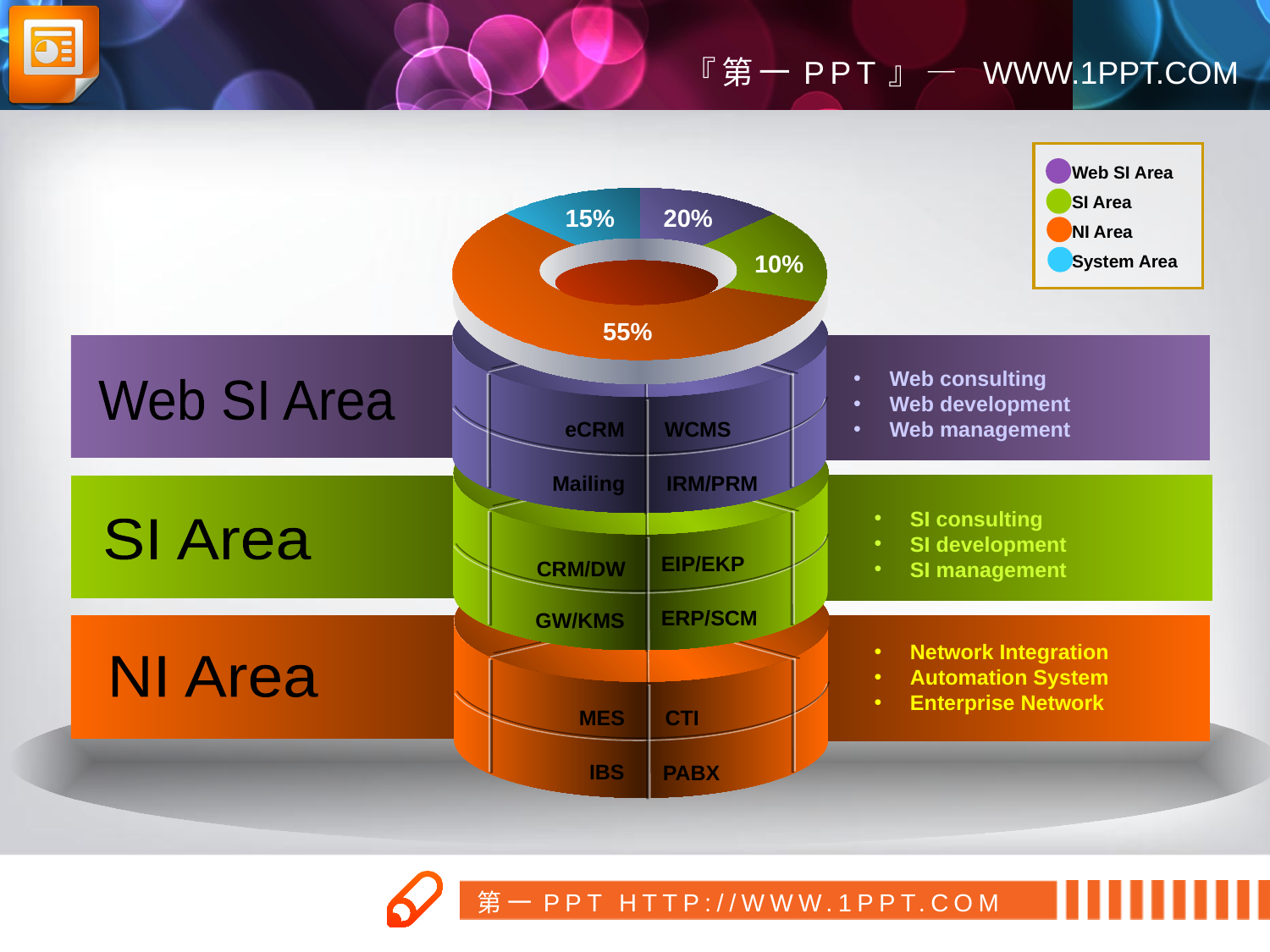

Web SI Area
SI Area
NI Area
System Area

15%
20%

10%

55%

 Web consulting
 Web development
 Web management
Web SI Area
eCRM
WCMS

Mailing
IRM/PRM

 SI consulting
 SI development
 SI management
SI Area
EIP/EKP
CRM/DW

ERP/SCM
GW/KMS

 Network Integration
 Automation System
 Enterprise Network
NI Area

CTI
MES
IBS
PABX